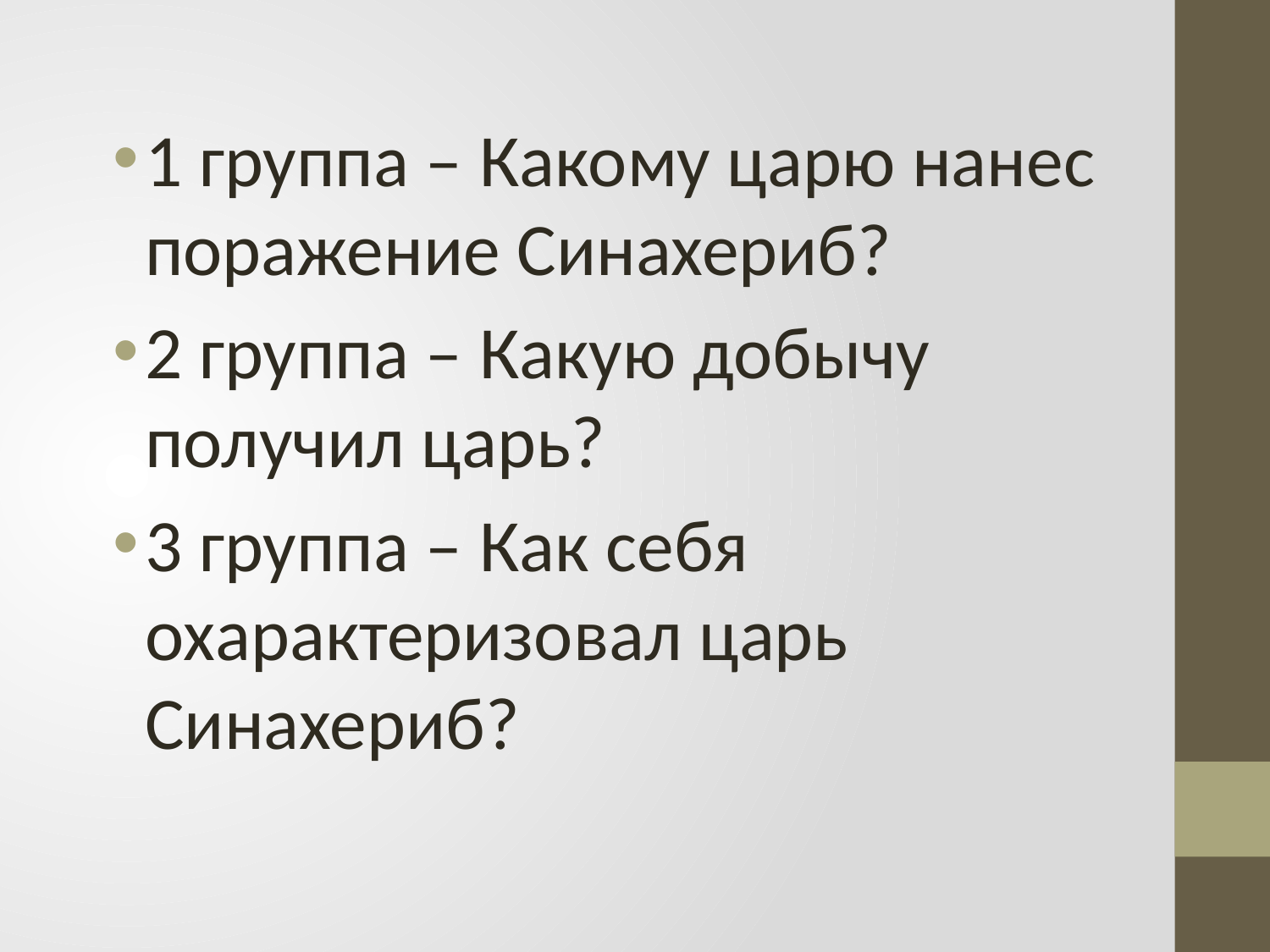

1 группа – Какому царю нанес поражение Синахериб?
2 группа – Какую добычу получил царь?
3 группа – Как себя охарактеризовал царь Синахериб?